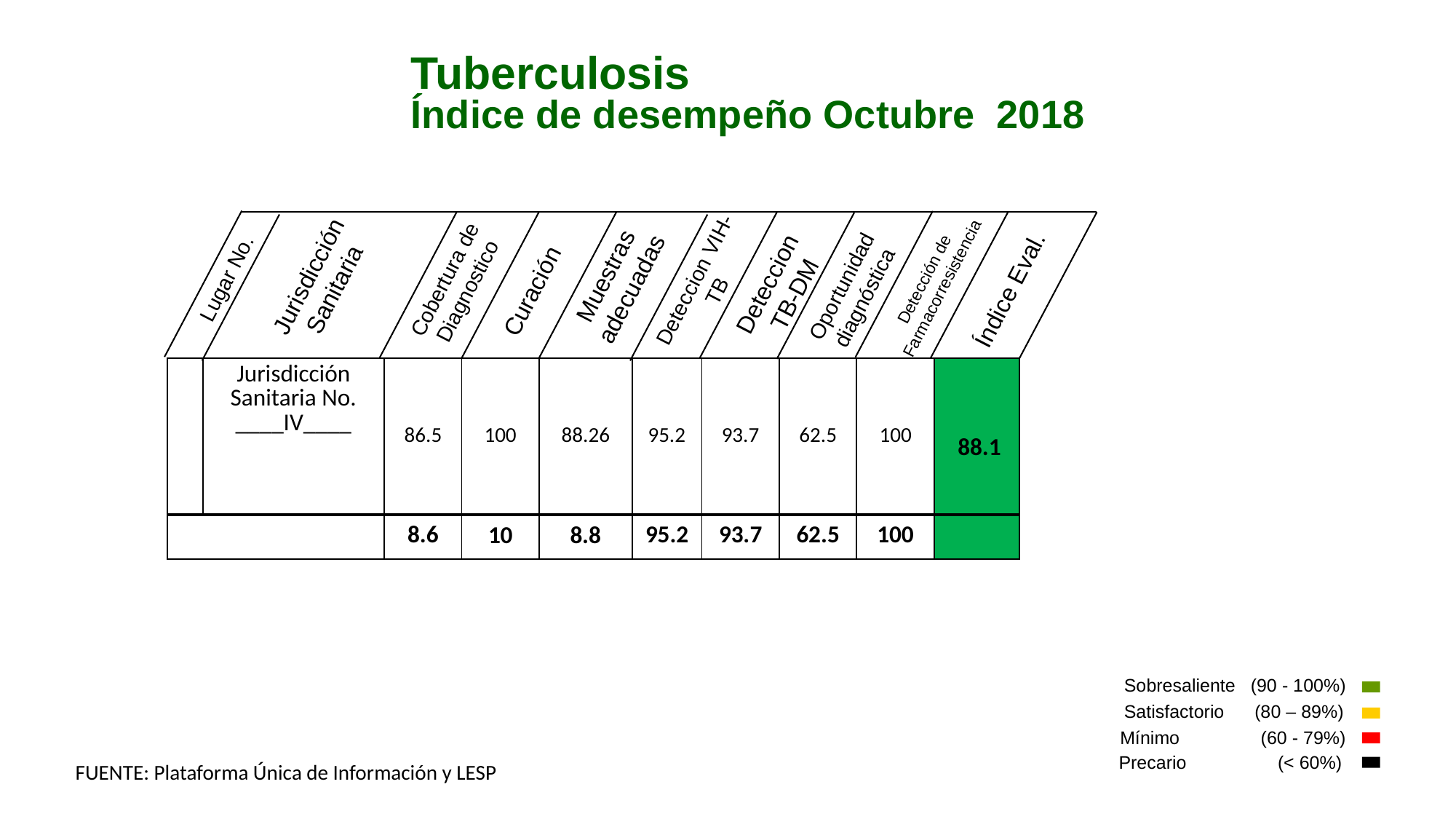

Tuberculosis
Índice de desempeño Octubre  2018
Muestras adecuadas
Jurisdicción Sanitaria
Deteccion
TB-DM
Cobertura de Diagnostico
Deteccion VIH-TB
Detección de Farmacorresistencia
Lugar No.
Oportunidad diagnóstica
Índice Eval.
Curación
|  | Jurisdicción Sanitaria No. \_\_\_\_IV\_\_\_\_ | 86.5 | 100 | 88.26 | 95.2 | 93.7 | 62.5 | 100 | 88.1 |
| --- | --- | --- | --- | --- | --- | --- | --- | --- | --- |
|  |  | 8.6 | 10 | 8.8 | 95.2 | 93.7 | 62.5 | 100 |  |
Sobresaliente   (90 - 100%)

Satisfactorio      (80 – 89%)

Mínimo                (60 - 79%)

Precario                  (< 60%)
FUENTE: Plataforma Única de Información y LESP